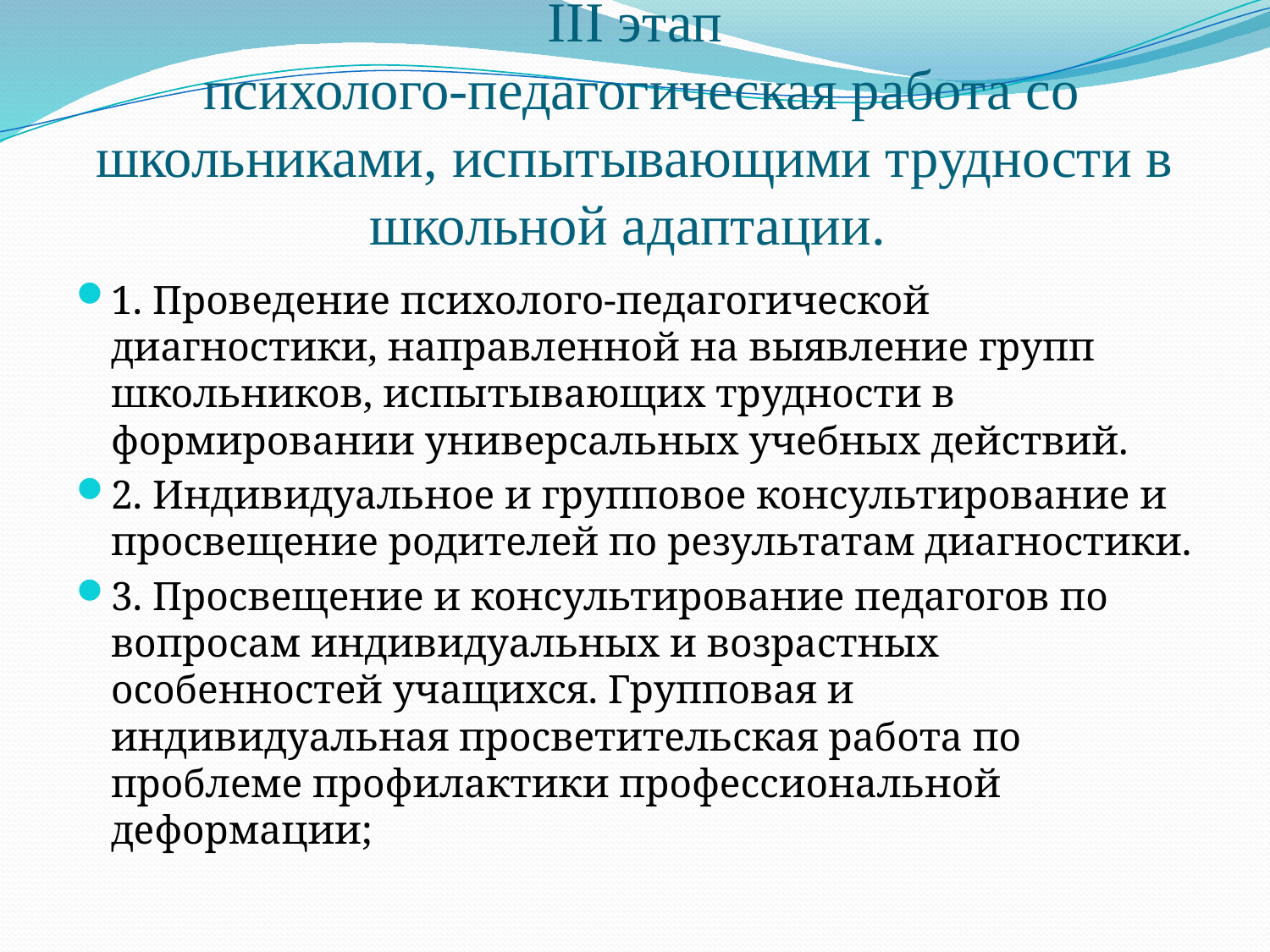

# III этап психолого-педагогическая работа со школьниками, испытывающими трудности в школьной адаптации.
1. Проведение психолого-педагогической диагностики, направленной на выявление групп школьников, испытывающих трудности в формировании универсальных учебных действий.
2. Индивидуальное и групповое консультирование и просвещение родителей по результатам диагностики.
3. Просвещение и консультирование педагогов по вопросам индивидуальных и возрастных особенностей учащихся. Групповая и индивидуальная просветительская работа по проблеме профилактики профессиональной деформации;